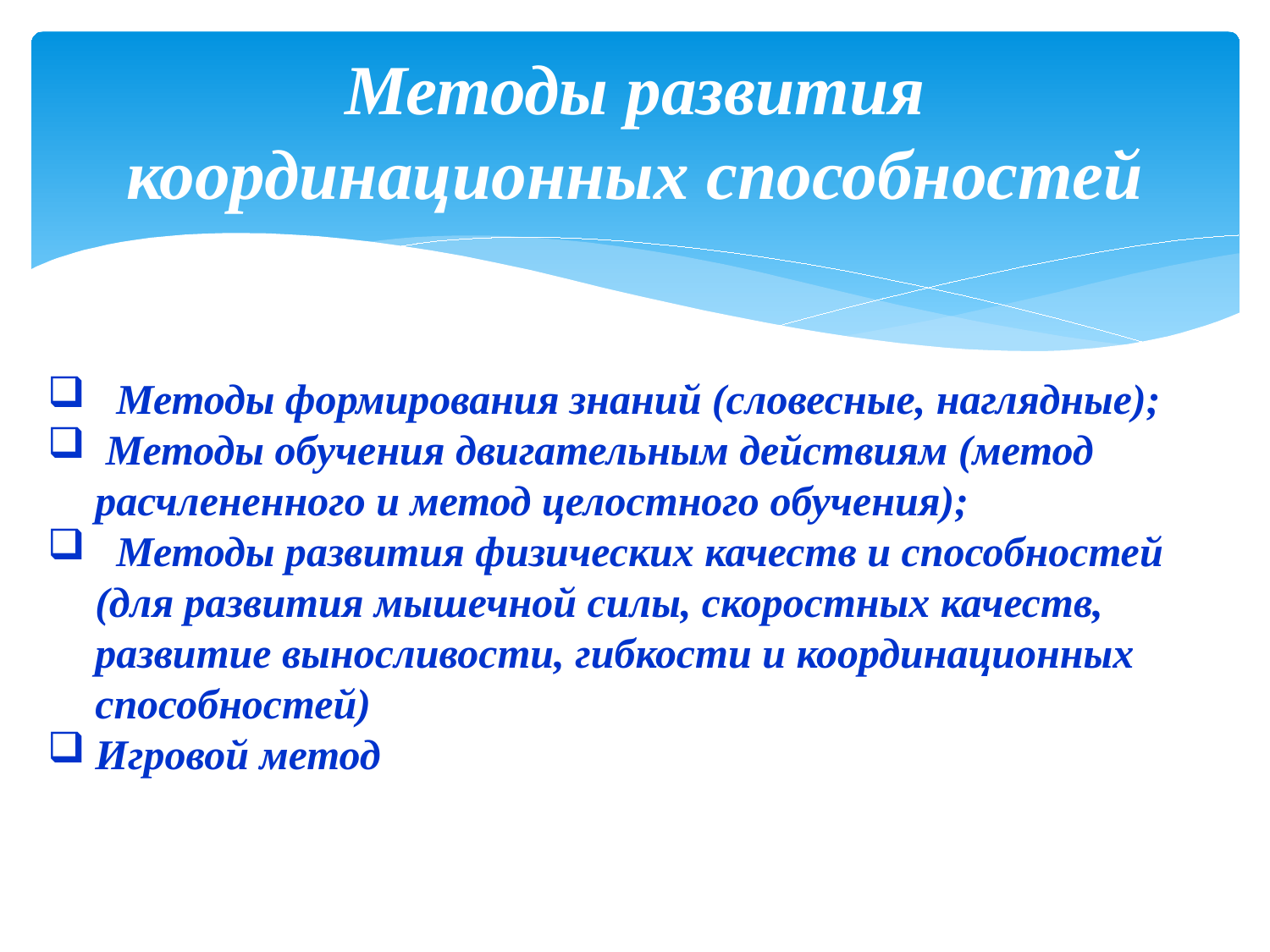

# Методы развития координационных способностей

  Методы формирования знаний (словесные, наглядные);
 Методы обучения двигательным действиям (метод расчлененного и метод целостного обучения);
  Методы развития физических качеств и способностей (для развития мышечной силы, скоростных качеств, развитие выносливости, гибкости и координационных способностей)
Игровой метод